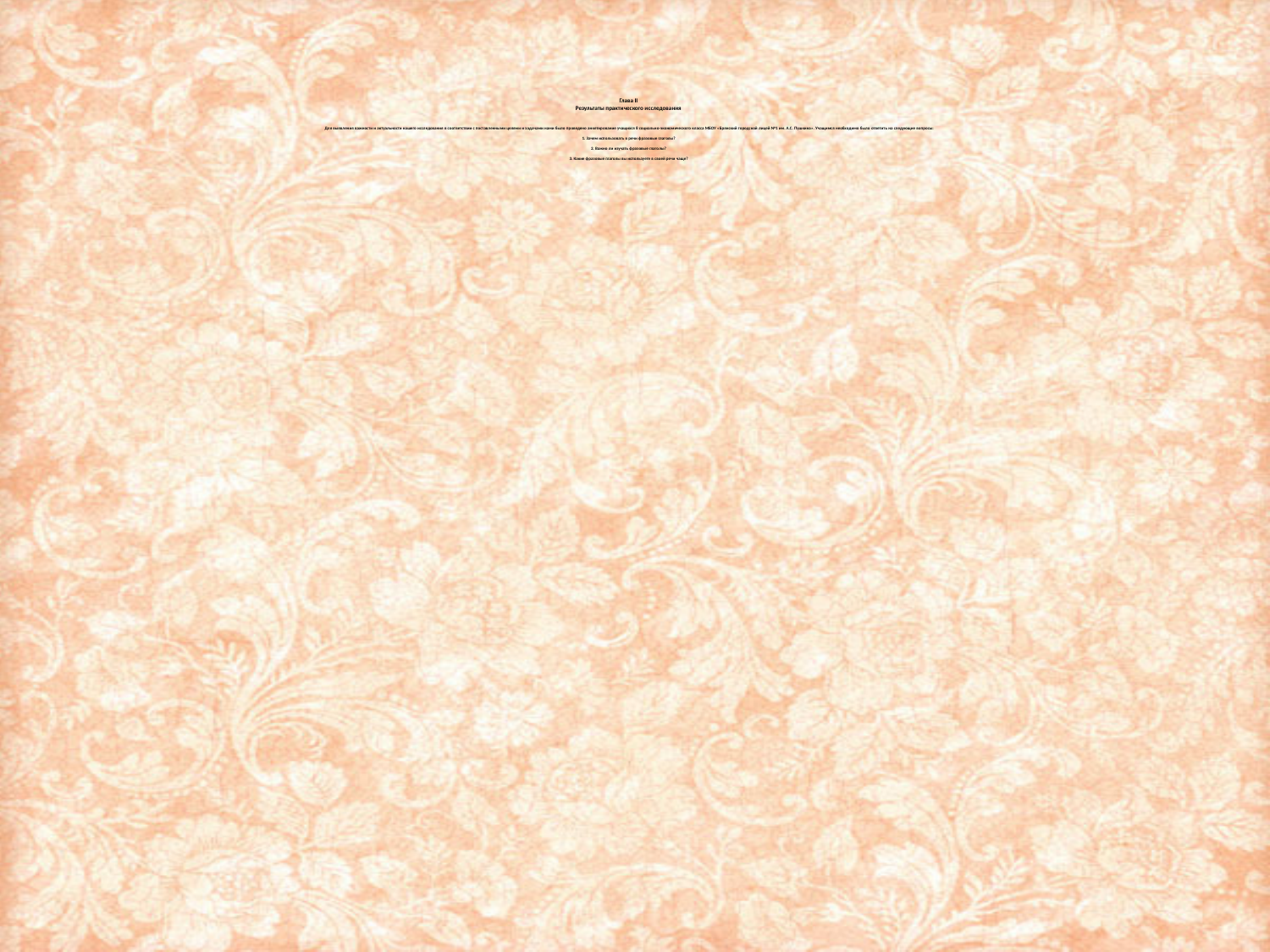

# Глава II Результаты практического исследования Для выявления важности и актуальности нашего исследования в соответствии с поставленными целями и задачами нами было проведено анкетирование учащихся 8 социально-экономического класса МБОУ «Брянский городской лицей №1 им. А.С. Пушкина». Учащимся необходимо было ответить на следующие вопросы: 1. Зачем использовать в речи фразовые глаголы? 2. Важно ли изучать фразовые глаголы? 3. Какие фразовые глаголы вы используете в своей речи чаще?